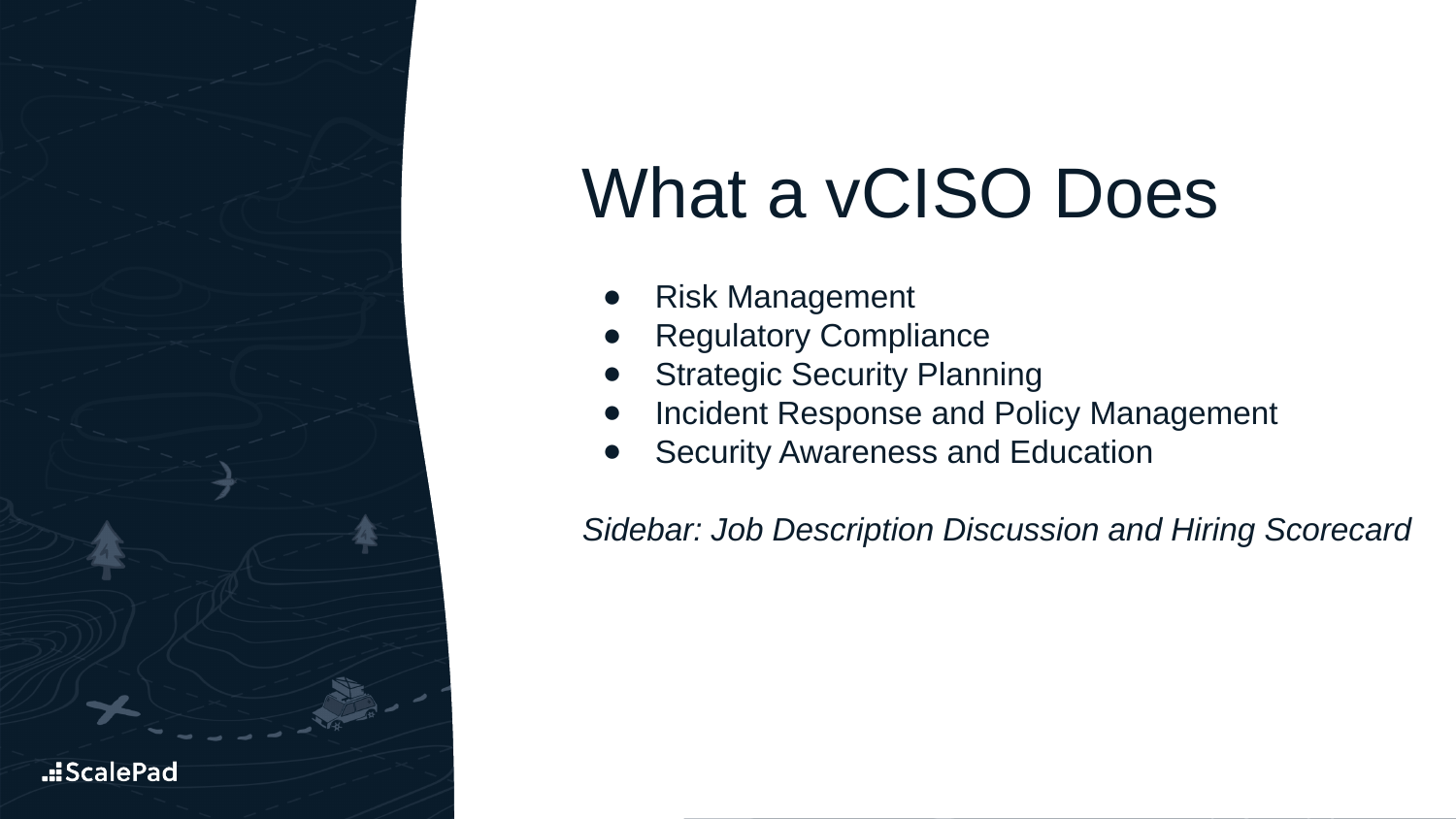

# What a vCISO Does
Risk Management
Regulatory Compliance
Strategic Security Planning
Incident Response and Policy Management
Security Awareness and Education

Sidebar: Job Description Discussion and Hiring Scorecard